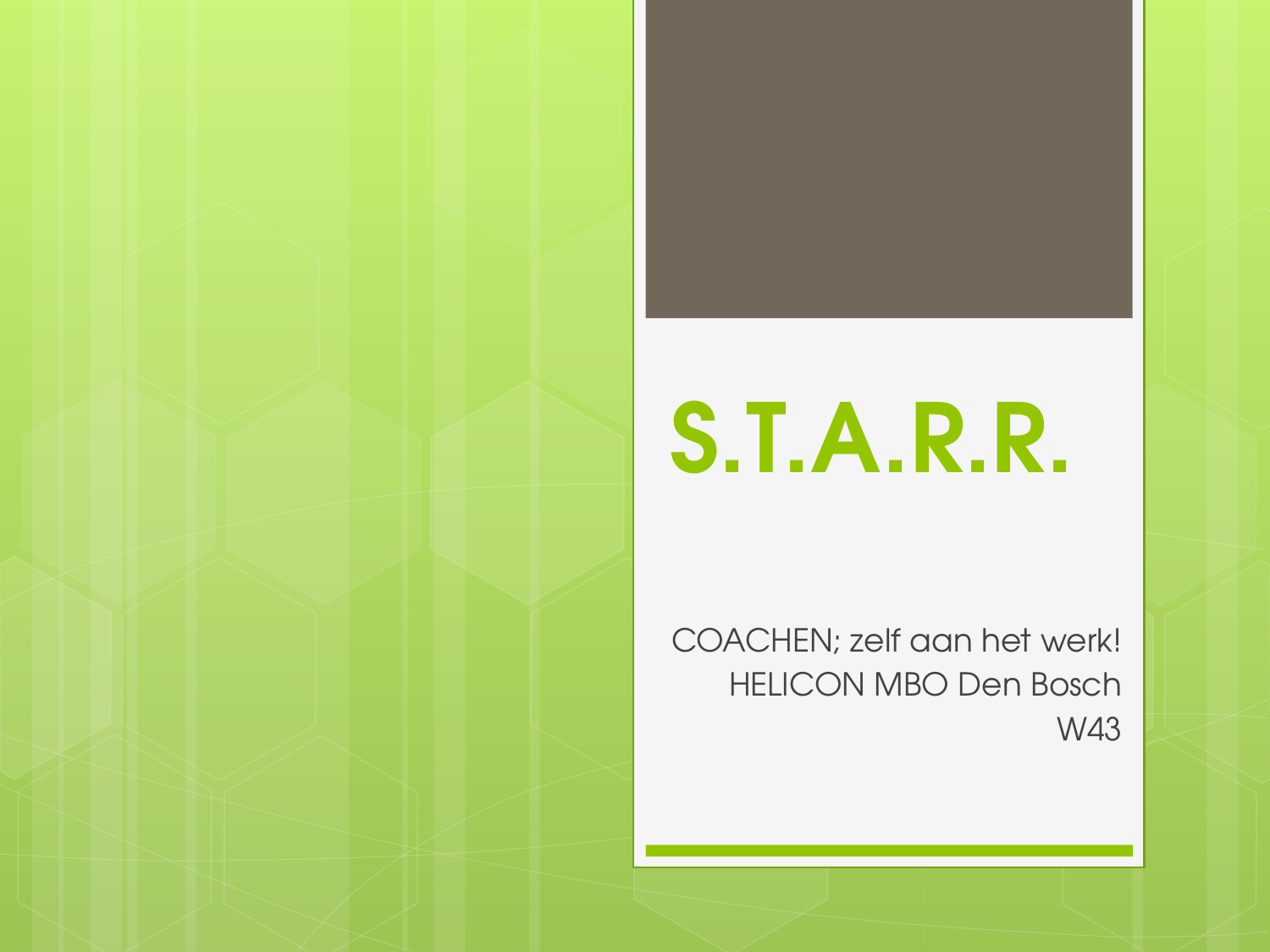

# S.T.A.R.R.
COACHEN; zelf aan het werk!
HELICON MBO Den Bosch
W43